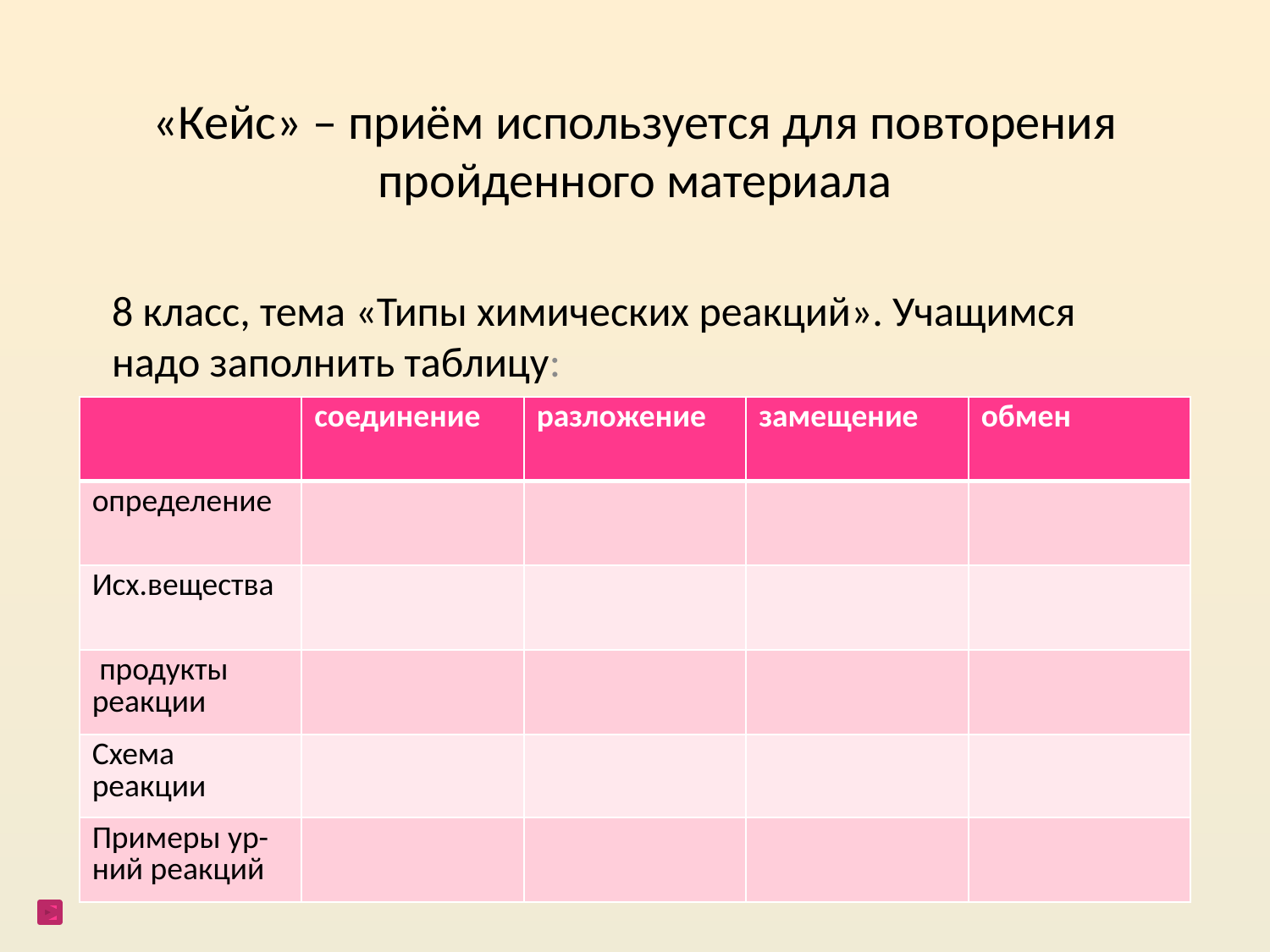

# «Кейс» – приём используется для повторения пройденного материала
8 класс, тема «Типы химических реакций». Учащимся надо заполнить таблицу:
|  | соединение | разложение | замещение | обмен |
| --- | --- | --- | --- | --- |
| определение |  |  |  |  |
| Исх.вещества |  |  |  |  |
| продукты реакции |  |  |  |  |
| Схема реакции |  |  |  |  |
| Примеры ур-ний реакций |  |  |  |  |